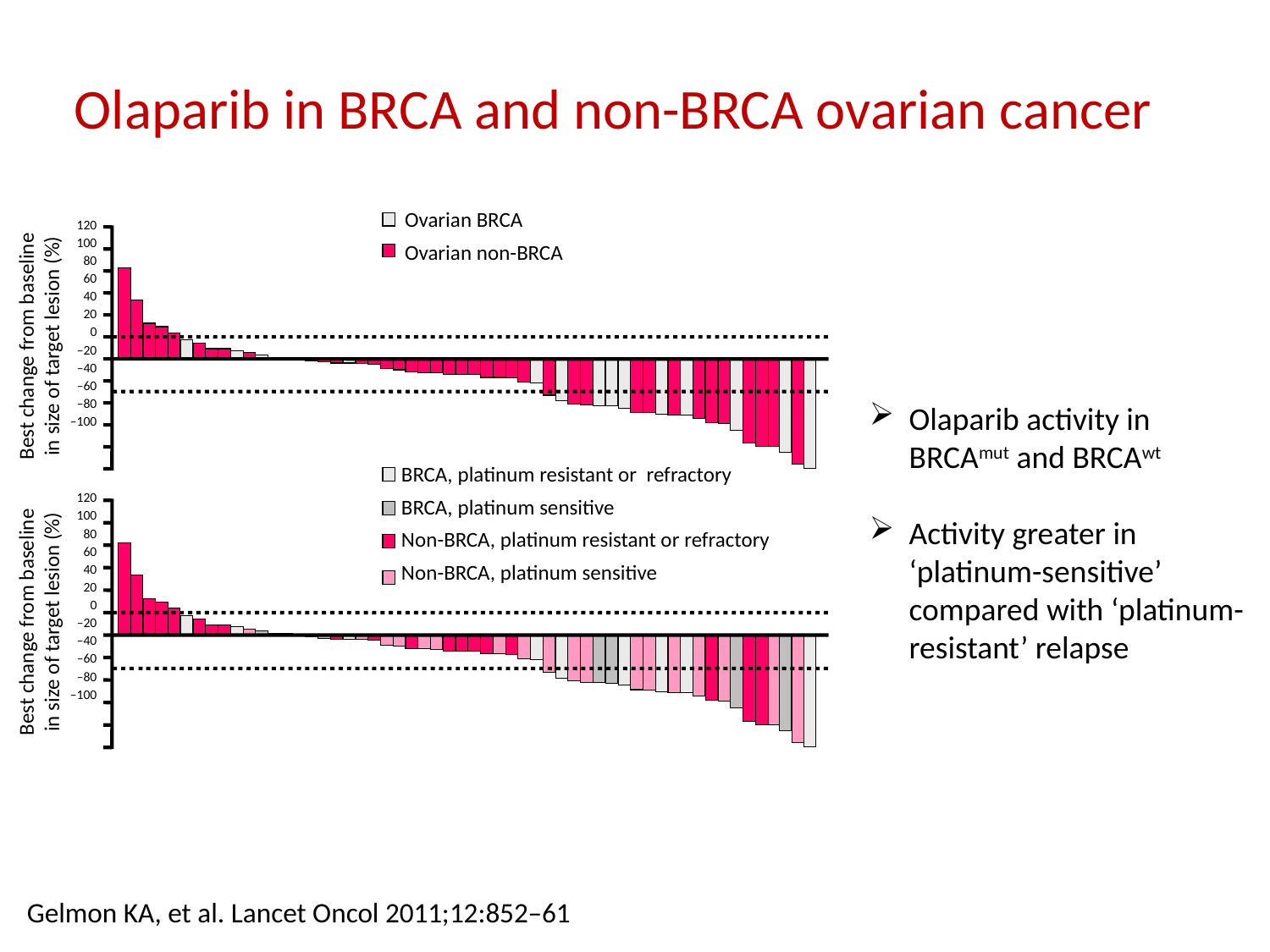

# Olaparib in BRCA and non-BRCA ovarian cancer
Ovarian BRCA
Ovarian non-BRCA
120
100
80
60
40
20
0
–20
–40
–60
–80
–100

Best change from baseline in size of target lesion (%)

Olaparib activity in BRCAmut and BRCAwt

Activity greater in ‘platinum-sensitive’ compared with ‘platinum-resistant’ relapse
BRCA, platinum resistant or  refractory
BRCA, platinum sensitive
Non-BRCA, platinum resistant or refractory
Non-BRCA, platinum sensitive

120
100
80
60
40
20
0
–20
–40
–60
–80
–100

Best change from baseline in size of target lesion (%)

Gelmon KA, et al. Lancet Oncol 2011;12:852–61